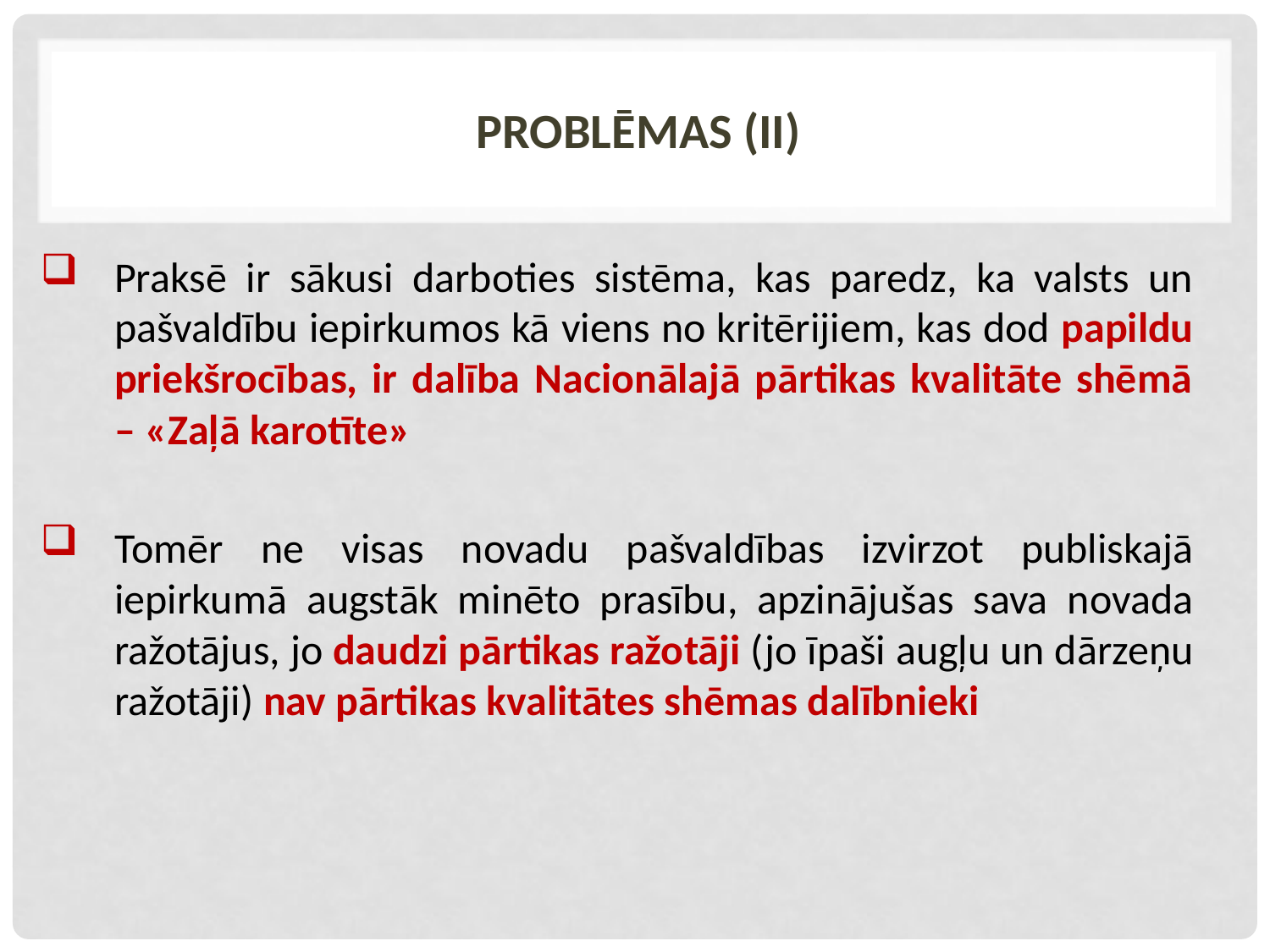

# problēmas (II)
Praksē ir sākusi darboties sistēma, kas paredz, ka valsts un pašvaldību iepirkumos kā viens no kritērijiem, kas dod papildu priekšrocības, ir dalība Nacionālajā pārtikas kvalitāte shēmā – «Zaļā karotīte»

Tomēr ne visas novadu pašvaldības izvirzot publiskajā iepirkumā augstāk minēto prasību, apzinājušas sava novada ražotājus, jo daudzi pārtikas ražotāji (jo īpaši augļu un dārzeņu ražotāji) nav pārtikas kvalitātes shēmas dalībnieki